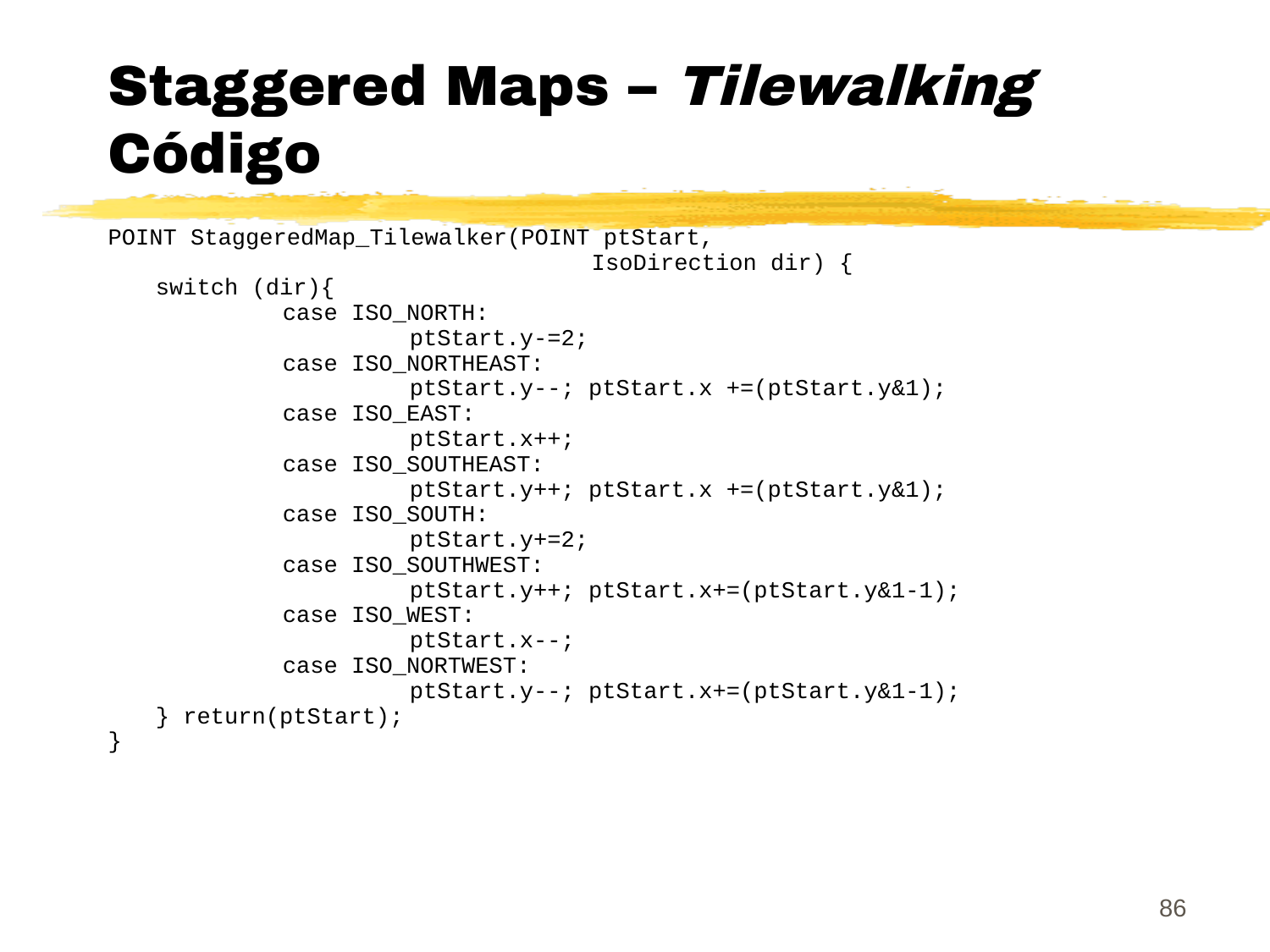

# Staggered Maps – Tilewalking Código
POINT StaggeredMap_Tilewalker(POINT ptStart,
				    IsoDirection dir) {
	switch (dir){
		case ISO_NORTH:
			ptStart.y-=2;
		case ISO_NORTHEAST:
			ptStart.y--; ptStart.x +=(ptStart.y&1);
		case ISO_EAST:
			ptStart.x++;
		case ISO_SOUTHEAST:
			ptStart.y++; ptStart.x +=(ptStart.y&1);
		case ISO_SOUTH:
		 	ptStart.y+=2;
		case ISO_SOUTHWEST:
			ptStart.y++; ptStart.x+=(ptStart.y&1-1);
		case ISO_WEST:
			ptStart.x--;
		case ISO_NORTWEST:
			ptStart.y--; ptStart.x+=(ptStart.y&1-1);
	} return(ptStart);
}

86